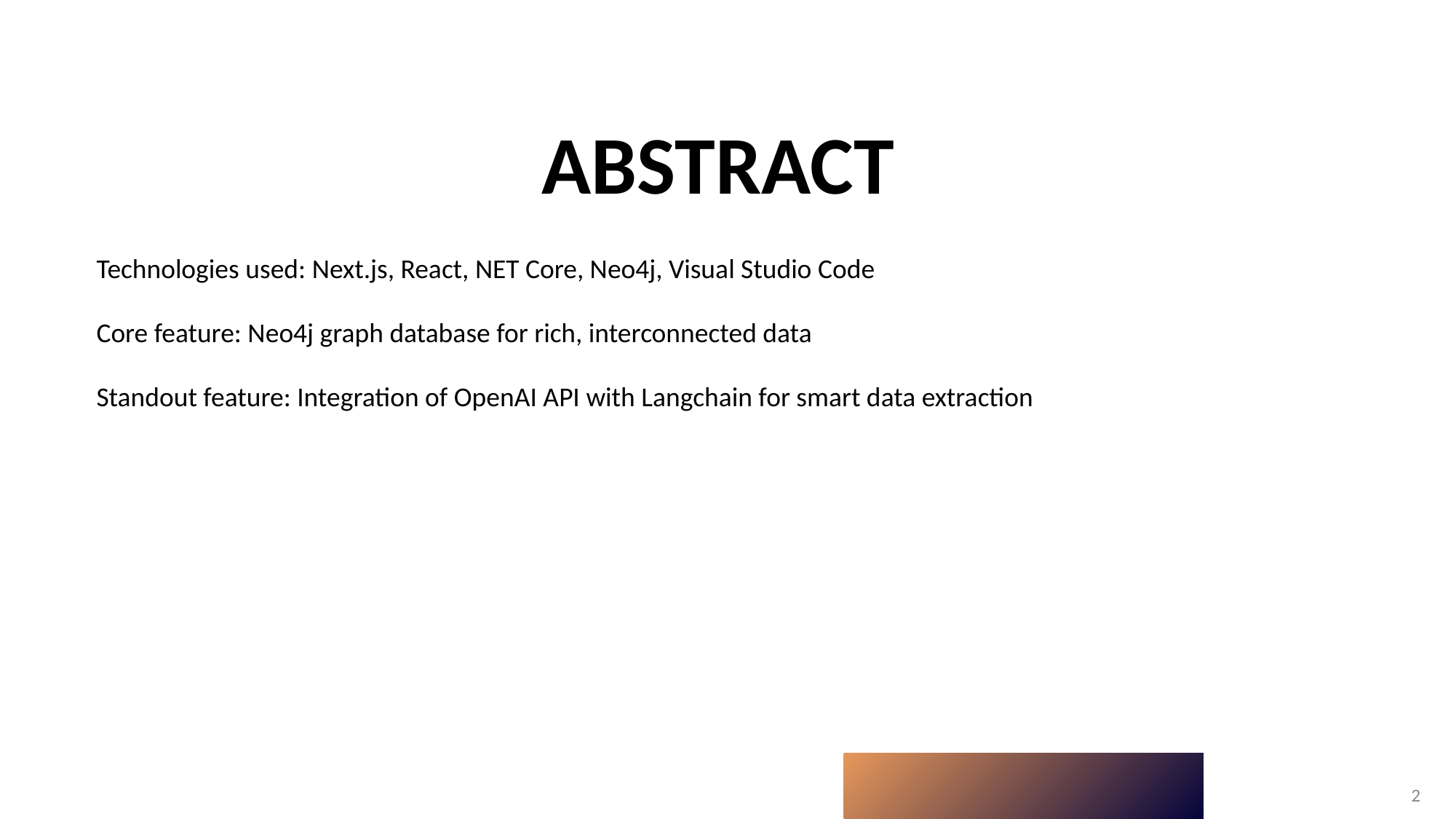

# ABSTRACT
Technologies used: Next.js, React, NET Core, Neo4j, Visual Studio Code
Core feature: Neo4j graph database for rich, interconnected data
Standout feature: Integration of OpenAI API with Langchain for smart data extraction

2